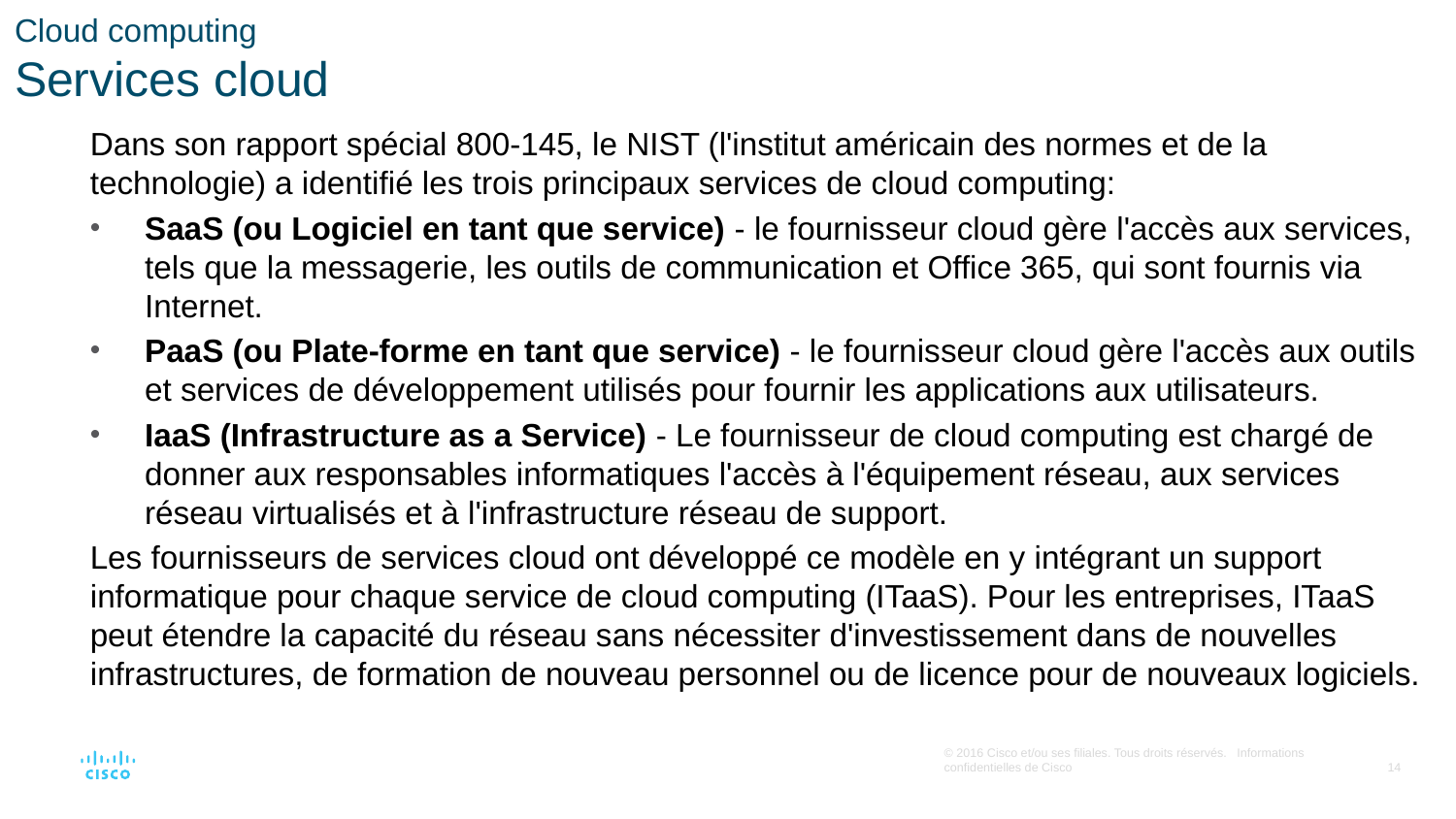

# Cloud computing Services cloud
Dans son rapport spécial 800-145, le NIST (l'institut américain des normes et de la technologie) a identifié les trois principaux services de cloud computing:
SaaS (ou Logiciel en tant que service) - le fournisseur cloud gère l'accès aux services, tels que la messagerie, les outils de communication et Office 365, qui sont fournis via Internet.
PaaS (ou Plate-forme en tant que service) - le fournisseur cloud gère l'accès aux outils et services de développement utilisés pour fournir les applications aux utilisateurs.
IaaS (Infrastructure as a Service) - Le fournisseur de cloud computing est chargé de donner aux responsables informatiques l'accès à l'équipement réseau, aux services réseau virtualisés et à l'infrastructure réseau de support.
Les fournisseurs de services cloud ont développé ce modèle en y intégrant un support informatique pour chaque service de cloud computing (ITaaS). Pour les entreprises, ITaaS peut étendre la capacité du réseau sans nécessiter d'investissement dans de nouvelles infrastructures, de formation de nouveau personnel ou de licence pour de nouveaux logiciels.